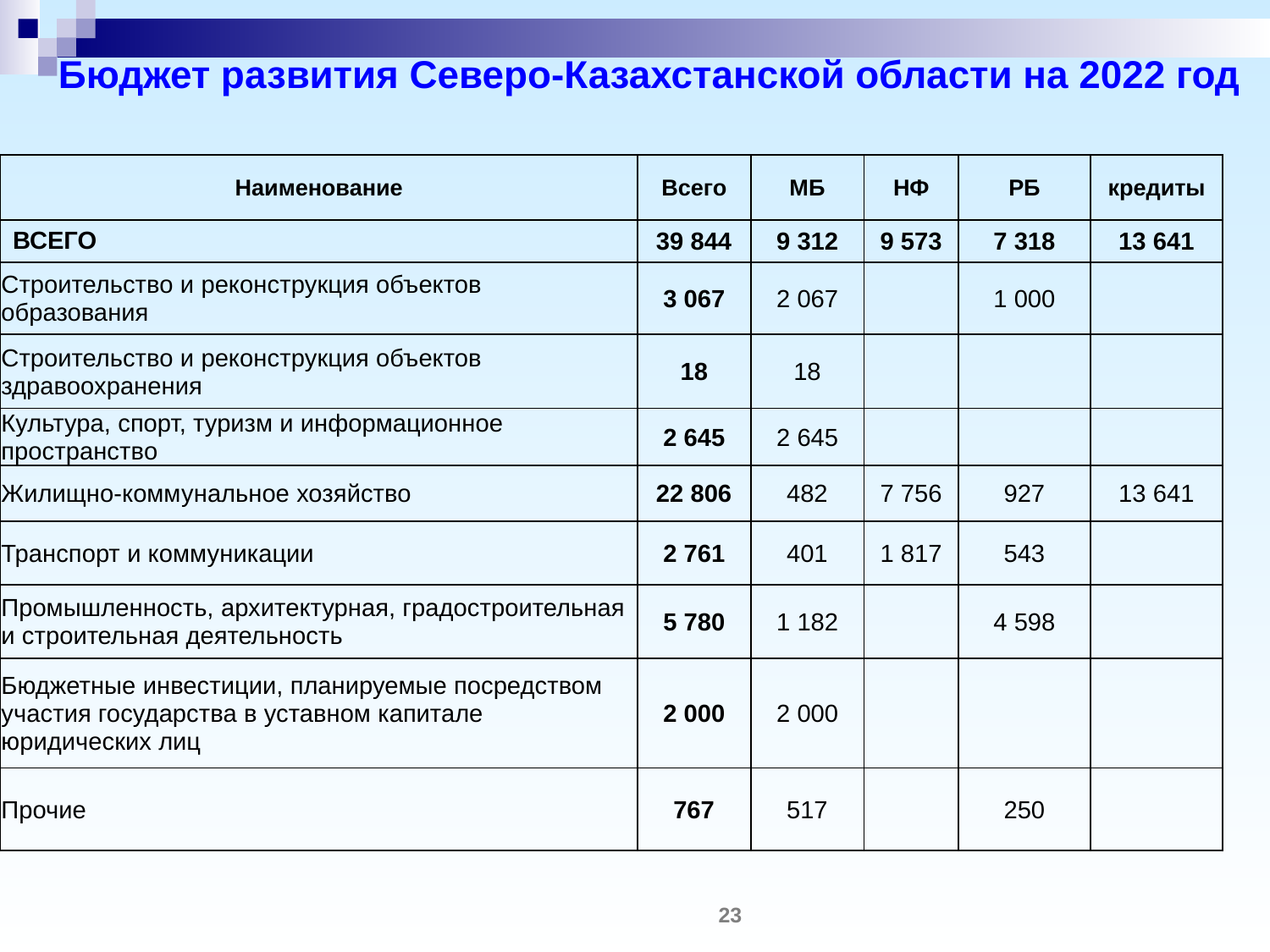

Бюджет развития Северо-Казахстанской области на 2022 год

| Наименование | Всего | МБ | НФ | РБ | кредиты |
| --- | --- | --- | --- | --- | --- |
| ВСЕГО | 39 844 | 9 312 | 9 573 | 7 318 | 13 641 |
| Строительство и реконструкция объектов образования | 3 067 | 2 067 |  | 1 000 |  |
| Строительство и реконструкция объектов здравоохранения | 18 | 18 |  |  |  |
| Культура, спорт, туризм и информационное пространство | 2 645 | 2 645 |  |  |  |
| Жилищно-коммунальное хозяйство | 22 806 | 482 | 7 756 | 927 | 13 641 |
| Транспорт и коммуникации | 2 761 | 401 | 1 817 | 543 |  |
| Промышленность, архитектурная, градостроительная и строительная деятельность | 5 780 | 1 182 |  | 4 598 |  |
| Бюджетные инвестиции, планируемые посредством участия государства в уставном капитале юридических лиц | 2 000 | 2 000 |  |  |  |
| Прочие | 767 | 517 |  | 250 |  |
23